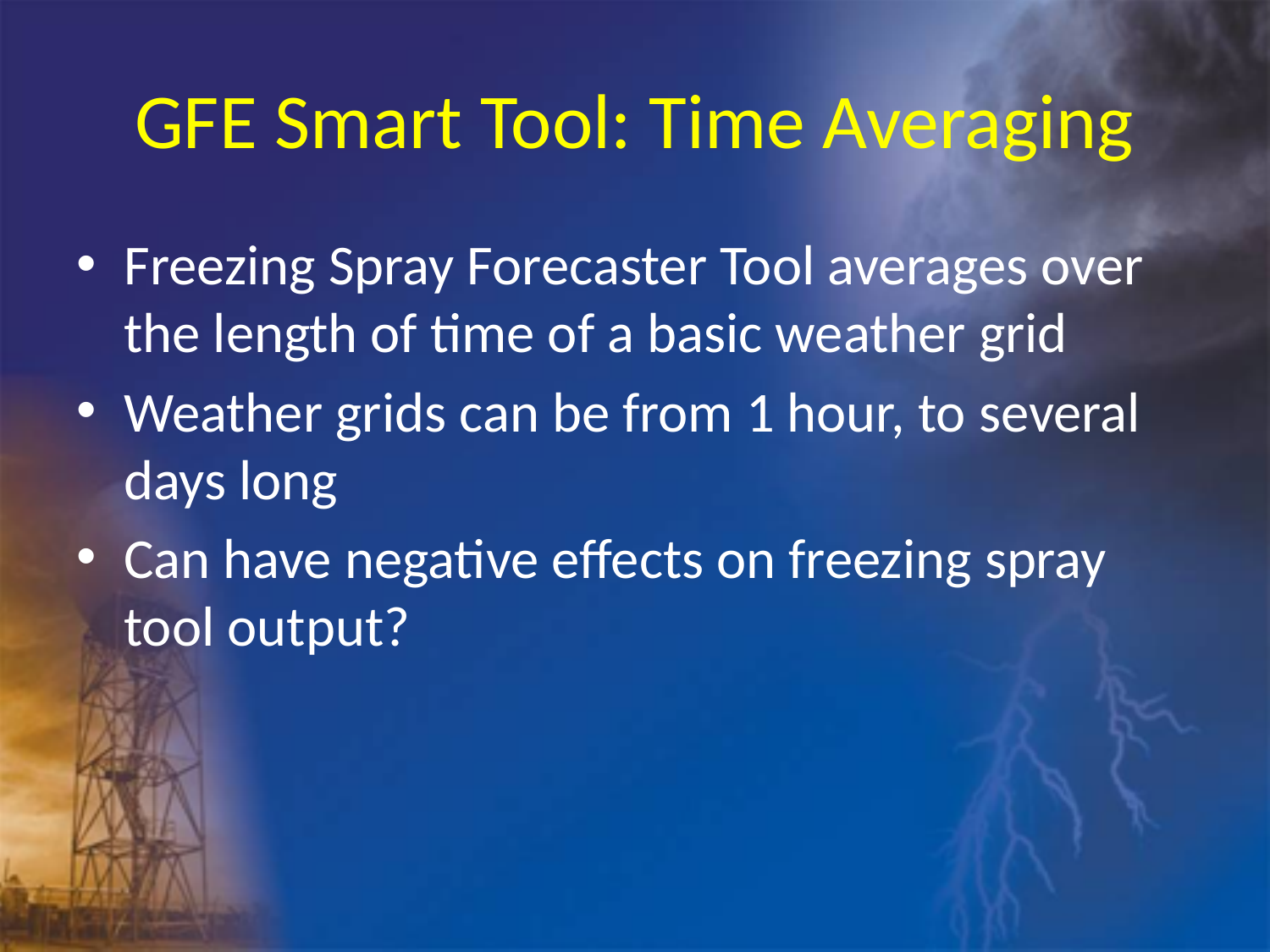

# GFE Smart Tool: Time Averaging
Freezing Spray Forecaster Tool averages over the length of time of a basic weather grid
Weather grids can be from 1 hour, to several days long
Can have negative effects on freezing spray tool output?